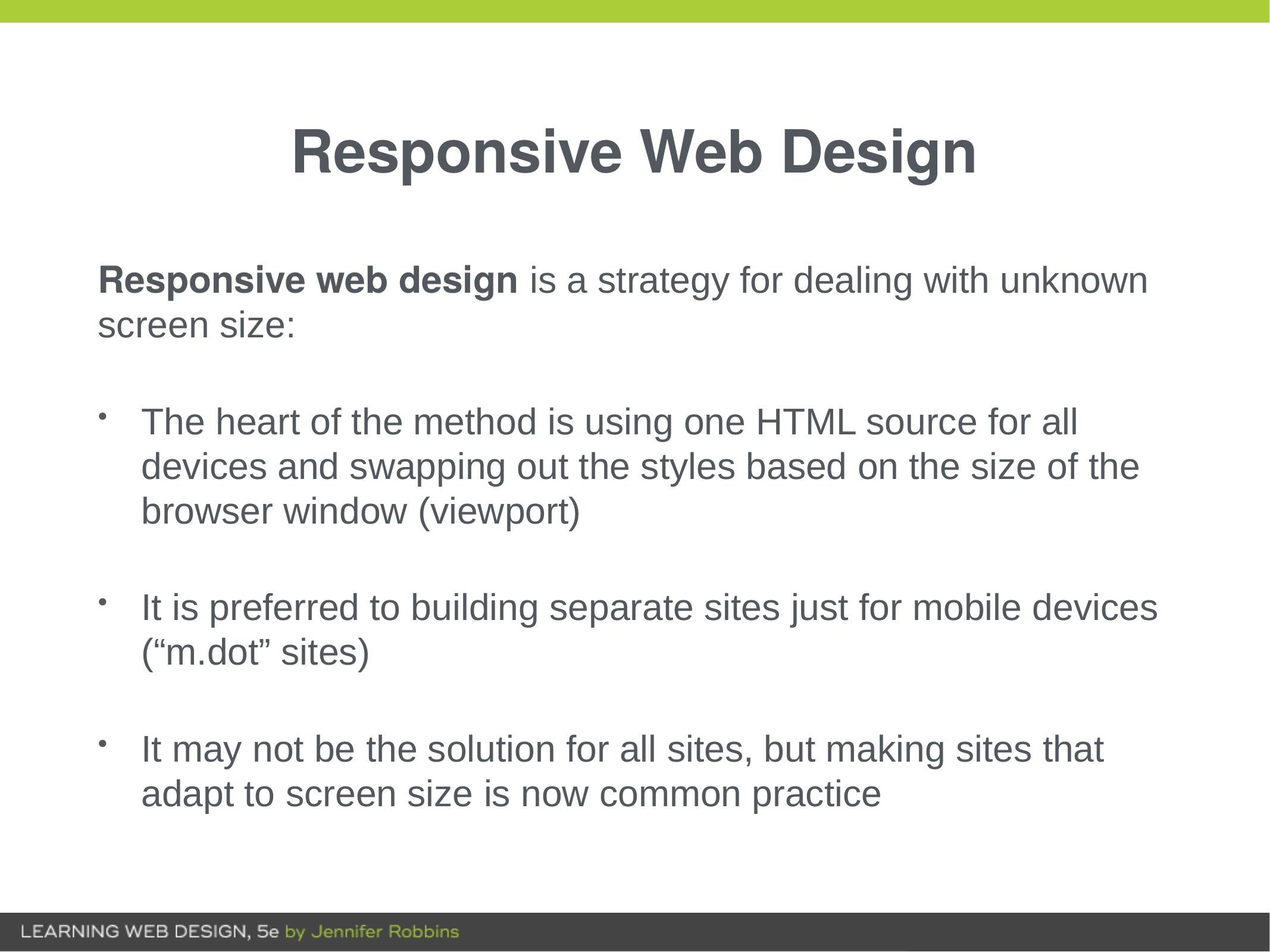

# Responsive Web Design
Responsive web design is a strategy for dealing with unknown screen size:
The heart of the method is using one HTML source for all devices and swapping out the styles based on the size of the browser window (viewport)
It is preferred to building separate sites just for mobile devices (“m.dot” sites)
It may not be the solution for all sites, but making sites that adapt to screen size is now common practice